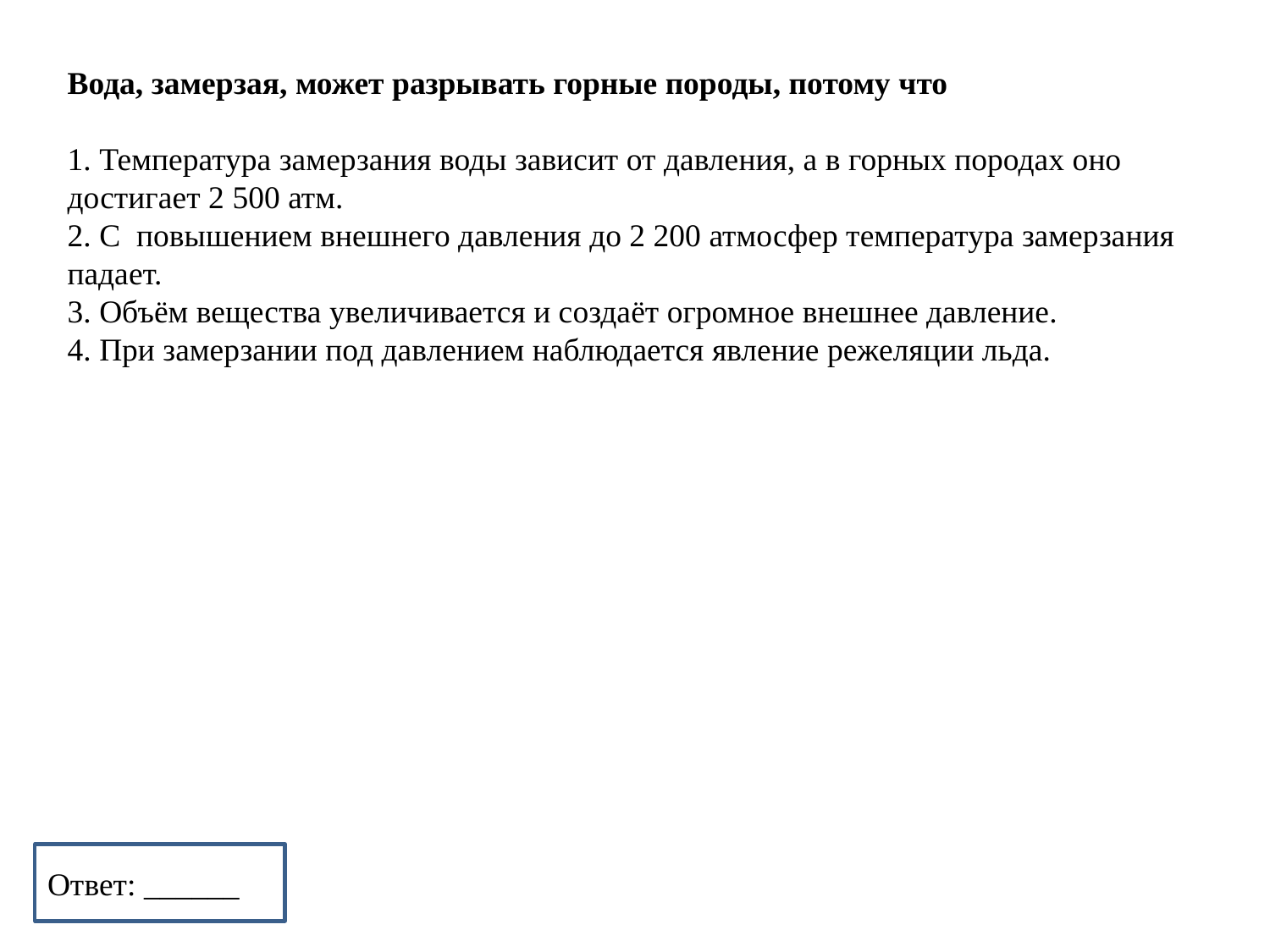

Вода, замерзая, может разрывать горные породы, потому что

1. Температура замерзания воды зависит от давления, а в горных породах оно достигает 2 500 атм.
2. С  повышением внешнего давления до 2 200 атмосфер температура замерзания падает.
3. Объём вещества увеличивается и создаёт огромное внешнее давление.
4. При замерзании под давлением наблюдается явление режеляции льда.

Ответ: ______